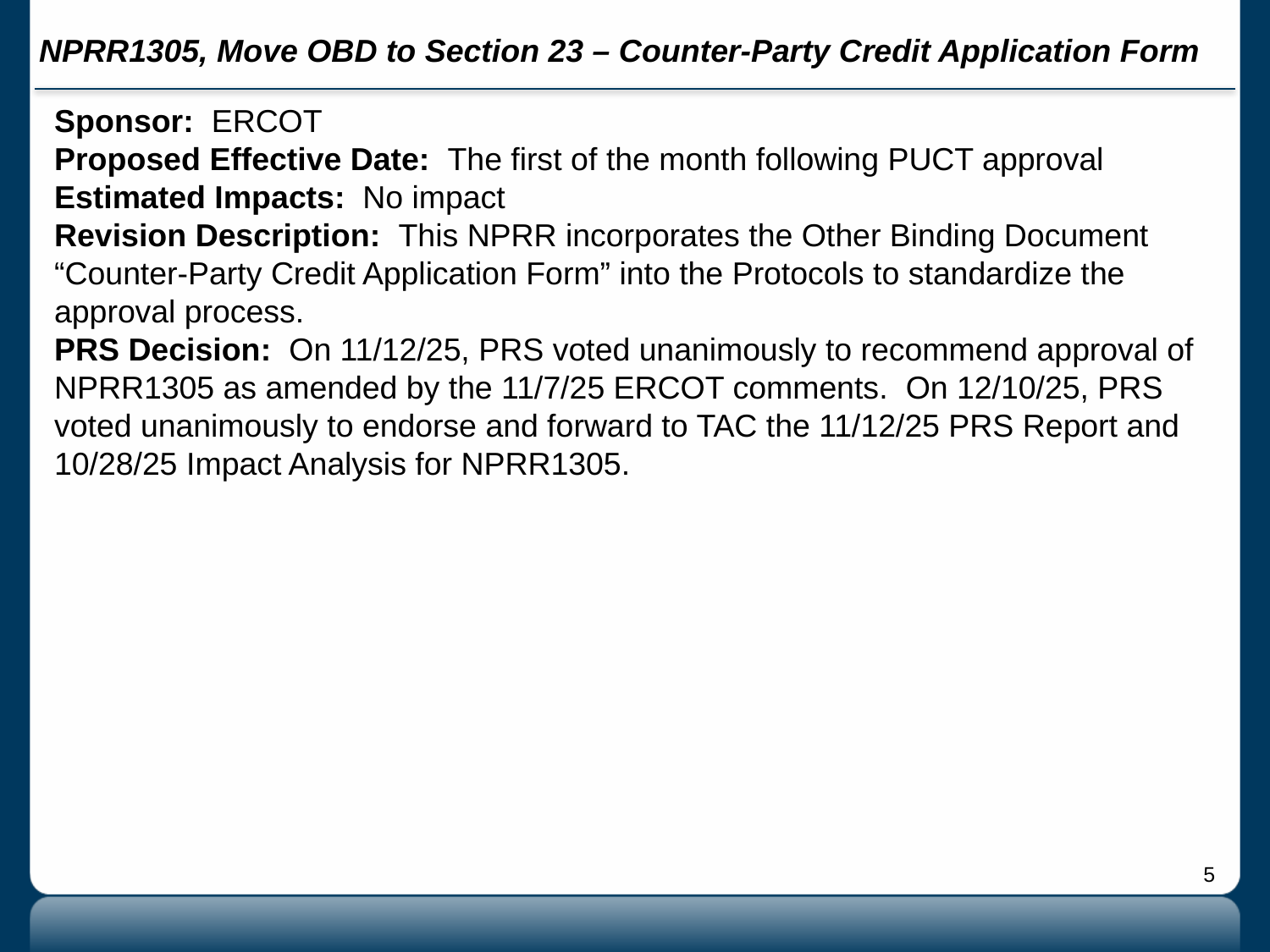

# NPRR1305, Move OBD to Section 23 – Counter-Party Credit Application Form
Sponsor:  ERCOT
Proposed Effective Date:  The first of the month following PUCT approval
Estimated Impacts:  No impact
Revision Description:  This NPRR incorporates the Other Binding Document “Counter-Party Credit Application Form” into the Protocols to standardize the approval process.
PRS Decision:  On 11/12/25, PRS voted unanimously to recommend approval of NPRR1305 as amended by the 11/7/25 ERCOT comments.  On 12/10/25, PRS voted unanimously to endorse and forward to TAC the 11/12/25 PRS Report and 10/28/25 Impact Analysis for NPRR1305.